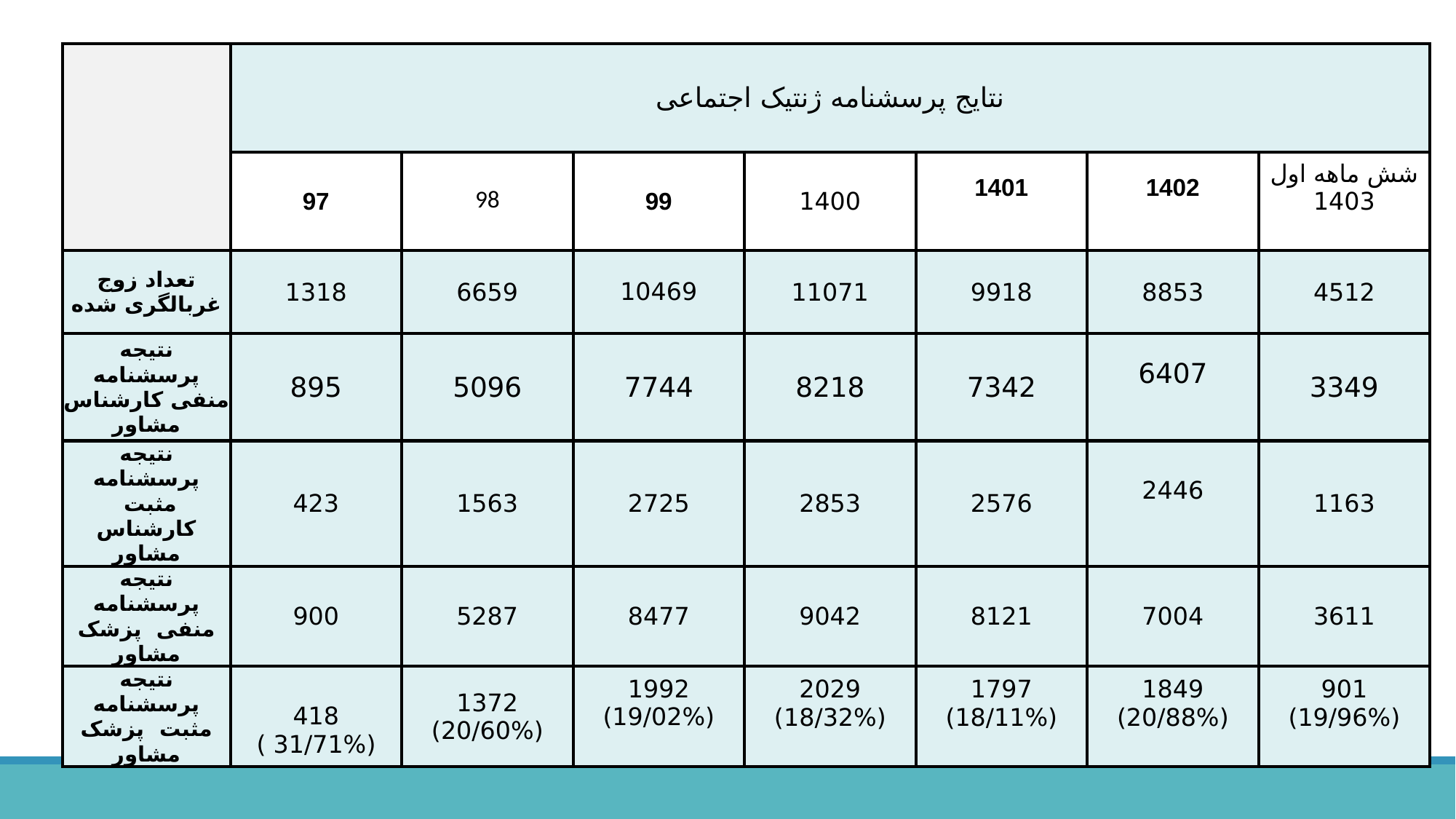

|  | نتایج پرسشنامه ژنتیک اجتماعی |  |  |  |  |  |  |
| --- | --- | --- | --- | --- | --- | --- | --- |
|  | 97 | 98 | 99 | 1400 | 1401 | 1402 | شش ماهه اول 1403 |
| تعداد زوج غربالگری شده | 1318 | 6659 | 10469 | 11071 | 9918 | 8853 | 4512 |
| نتیجه پرسشنامه منفی کارشناس مشاور | 895 | 5096 | 7744 | 8218 | 7342 | 6407 | 3349 |
| نتیجه پرسشنامه مثبت کارشناس مشاور | 423 | 1563 | 2725 | 2853 | 2576 | 2446 | 1163 |
| نتیجه پرسشنامه منفی پزشک مشاور | 900 | 5287 | 8477 | 9042 | 8121 | 7004 | 3611 |
| نتیجه پرسشنامه مثبت پزشک مشاور | 418 (31/71% ) | 1372 (20/60%) | 1992 (19/02%) | 2029 (18/32%) | 1797 (18/11%) | 1849 (20/88%) | 901 (19/96%) |